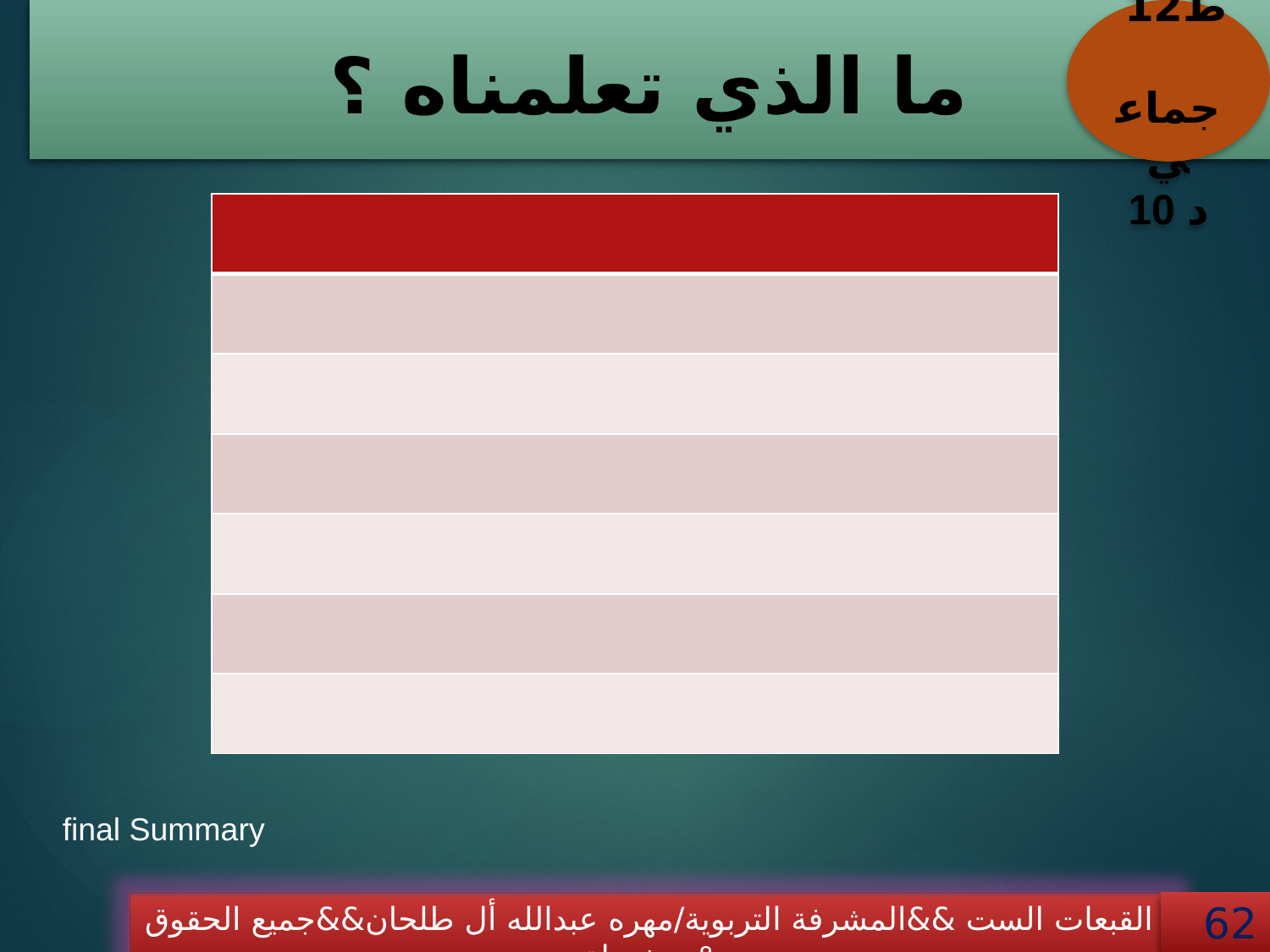

نشاط12   جماعي
10 د
 ما الذي تعلمناه ؟

|  |
| --- |
|  |
|  |
|  |
|  |
|  |
|  |

final Summary

القبعات الست &&المشرفة التربوية/مهره عبدالله أل طلحان&&جميع الحقوق محفوظة&
62